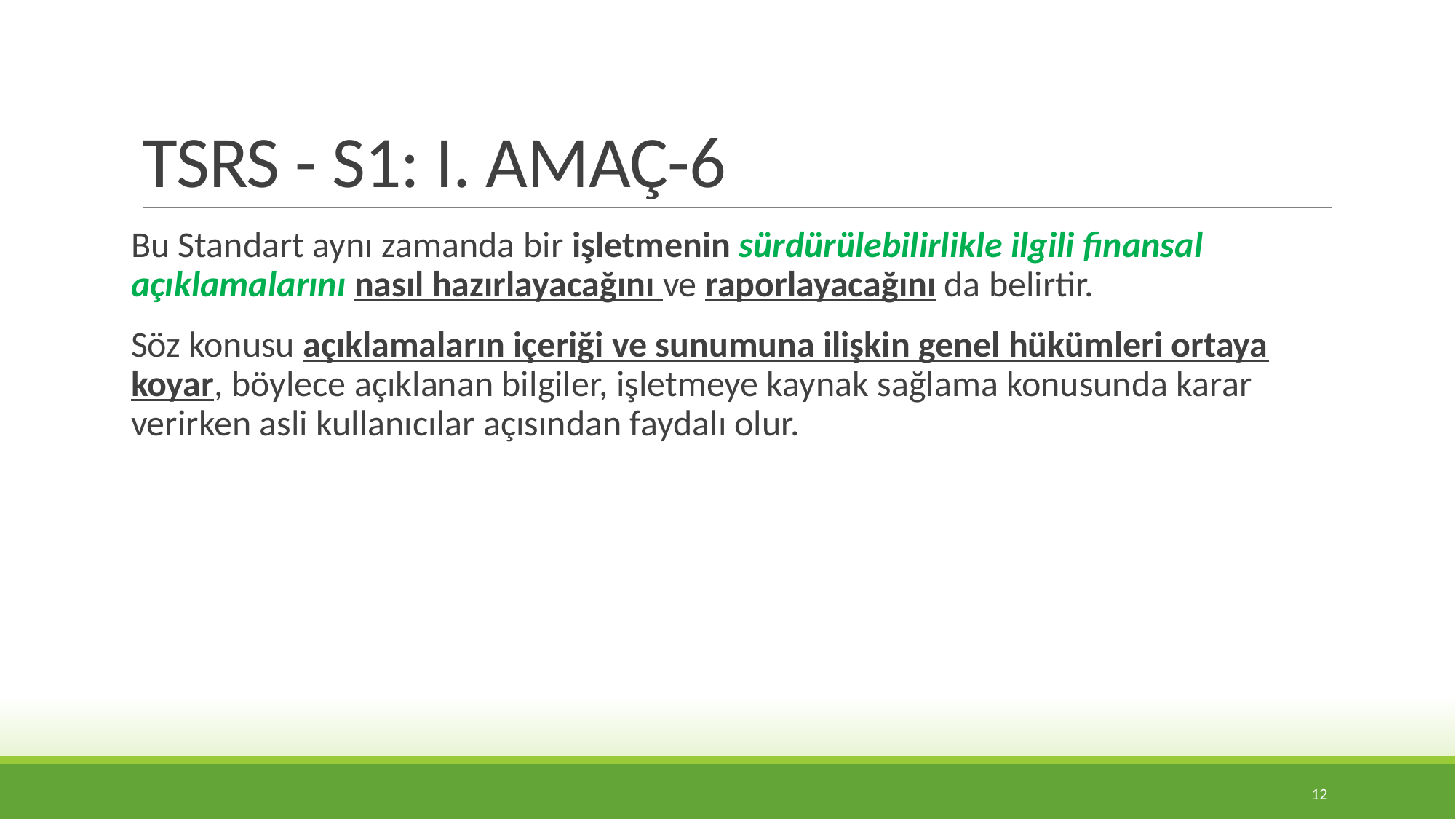

# TSRS - S1: I. AMAÇ-6
Bu Standart aynı zamanda bir işletmenin sürdürülebilirlikle ilgili finansal açıklamalarını nasıl hazırlayacağını ve raporlayacağını da belirtir.
Söz konusu açıklamaların içeriği ve sunumuna ilişkin genel hükümleri ortaya koyar, böylece açıklanan bilgiler, işletmeye kaynak sağlama konusunda karar verirken asli kullanıcılar açısından faydalı olur.
12